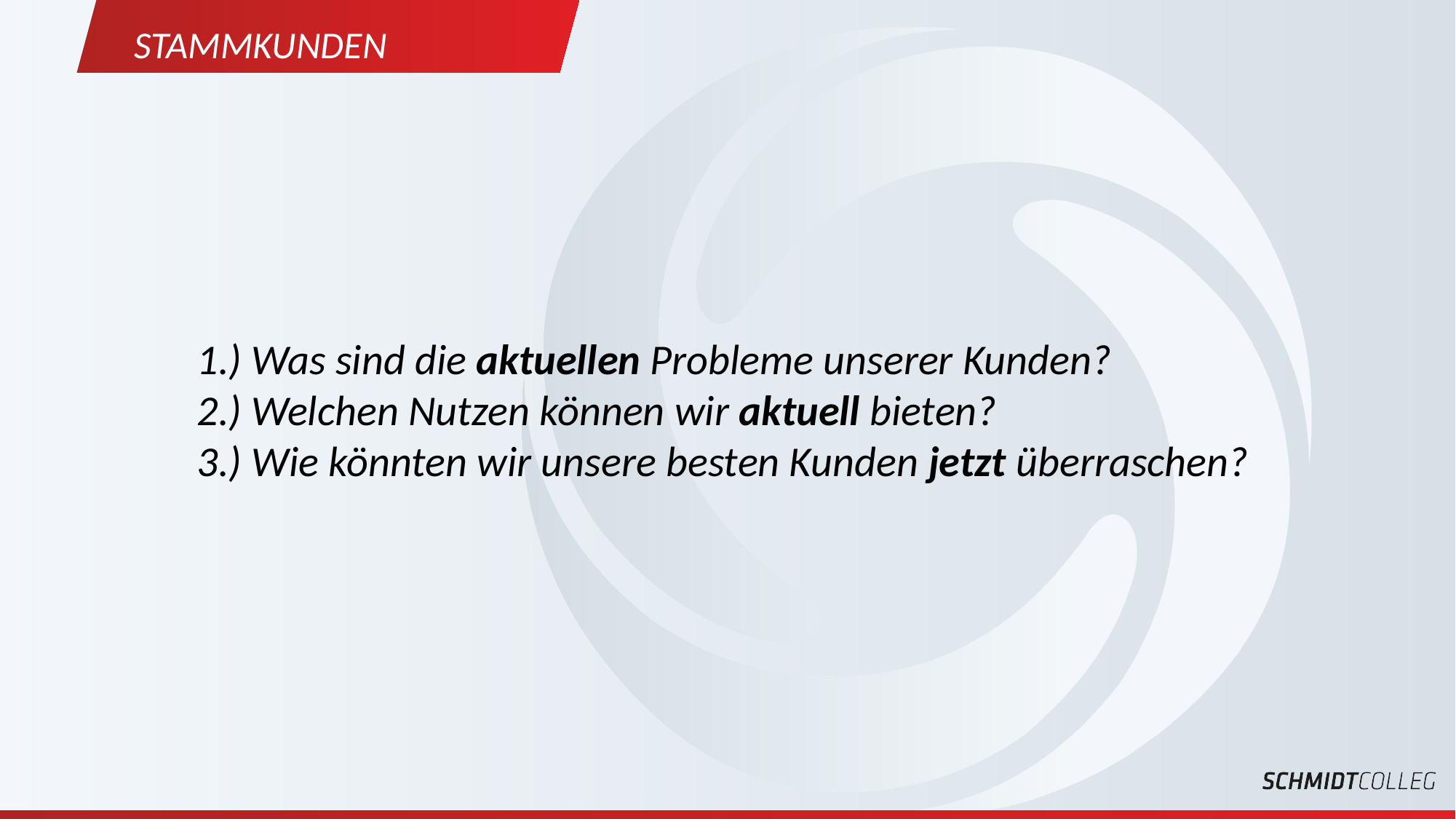

Stammkunden

1.) Was sind die aktuellen Probleme unserer Kunden?
2.) Welchen Nutzen können wir aktuell bieten?
3.) Wie könnten wir unsere besten Kunden jetzt überraschen?